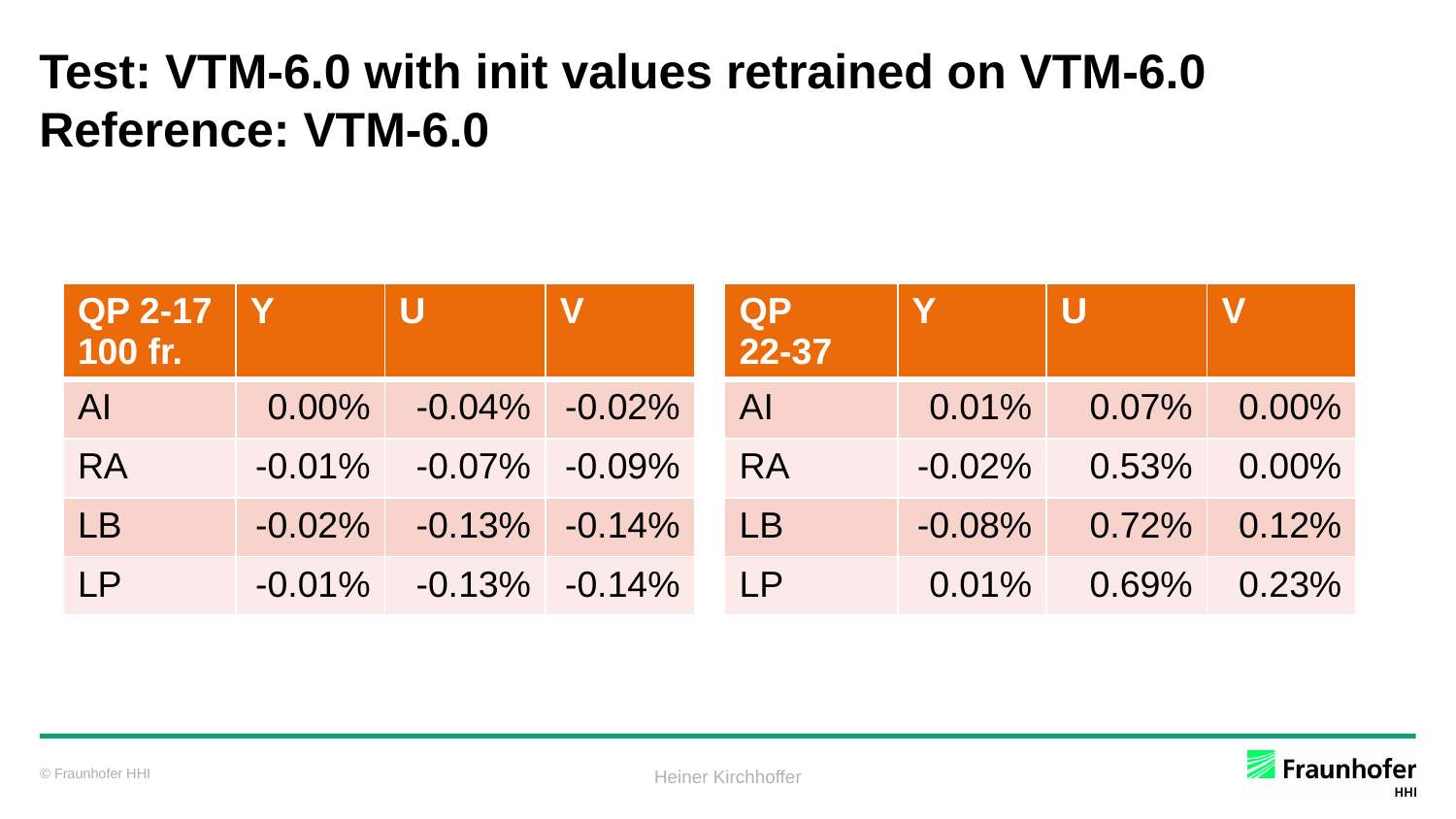

# Test: VTM-6.0 with init values retrained on VTM-6.0 Reference: VTM-6.0
| QP 2-17 100 fr. | Y | U | V |
| --- | --- | --- | --- |
| AI | 0.00% | -0.04% | -0.02% |
| RA | -0.01% | -0.07% | -0.09% |
| LB | -0.02% | -0.13% | -0.14% |
| LP | -0.01% | -0.13% | -0.14% |
| QP 22-37 | Y | U | V |
| --- | --- | --- | --- |
| AI | 0.01% | 0.07% | 0.00% |
| RA | -0.02% | 0.53% | 0.00% |
| LB | -0.08% | 0.72% | 0.12% |
| LP | 0.01% | 0.69% | 0.23% |
Heiner Kirchhoffer